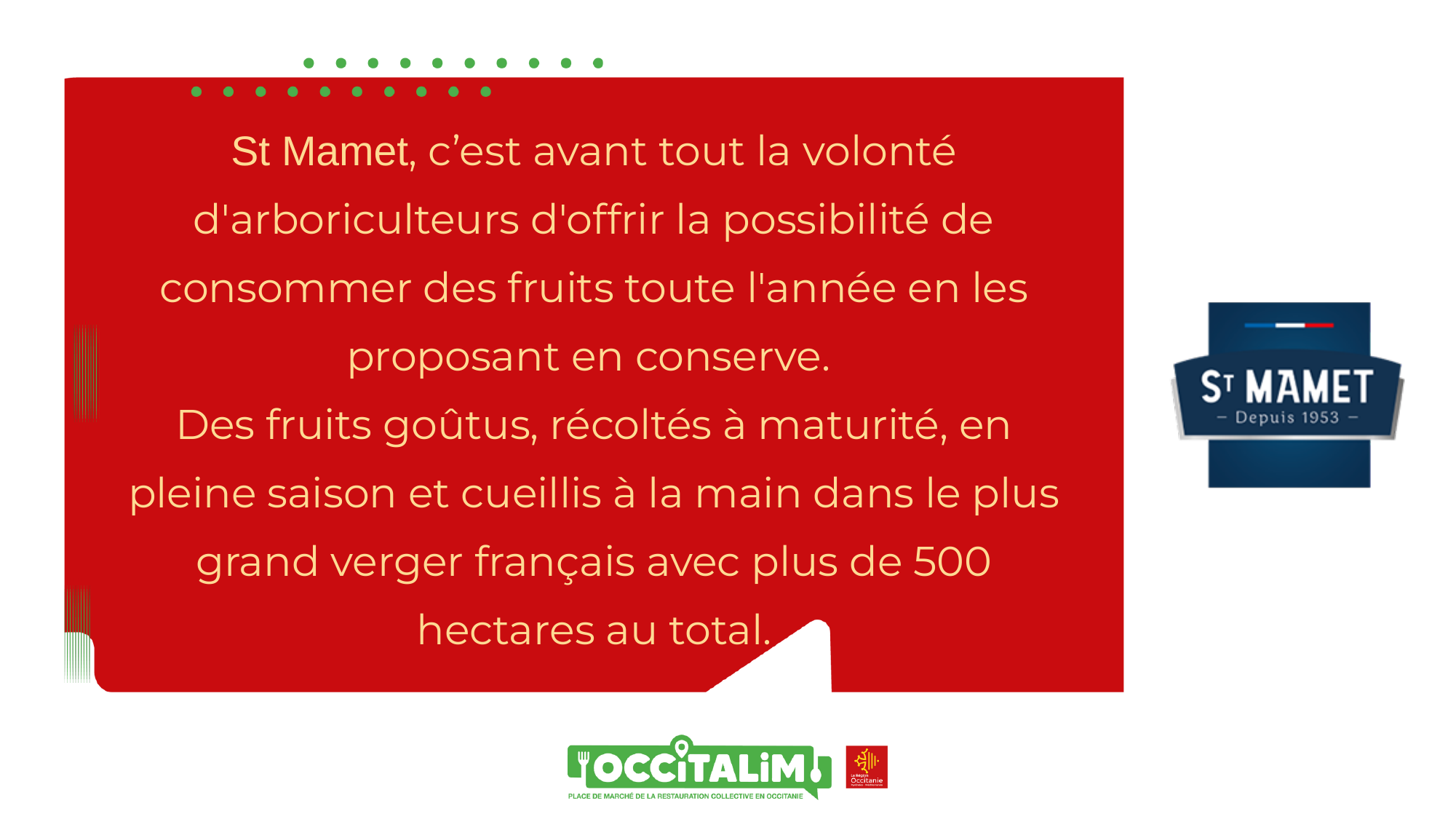

St Mamet, c’est avant tout la volonté d'arboriculteurs d'offrir la possibilité de consommer des fruits toute l'année en les proposant en conserve.
Des fruits goûtus, récoltés à maturité, en pleine saison et cueillis à la main dans le plus grand verger français avec plus de 500 hectares au total.